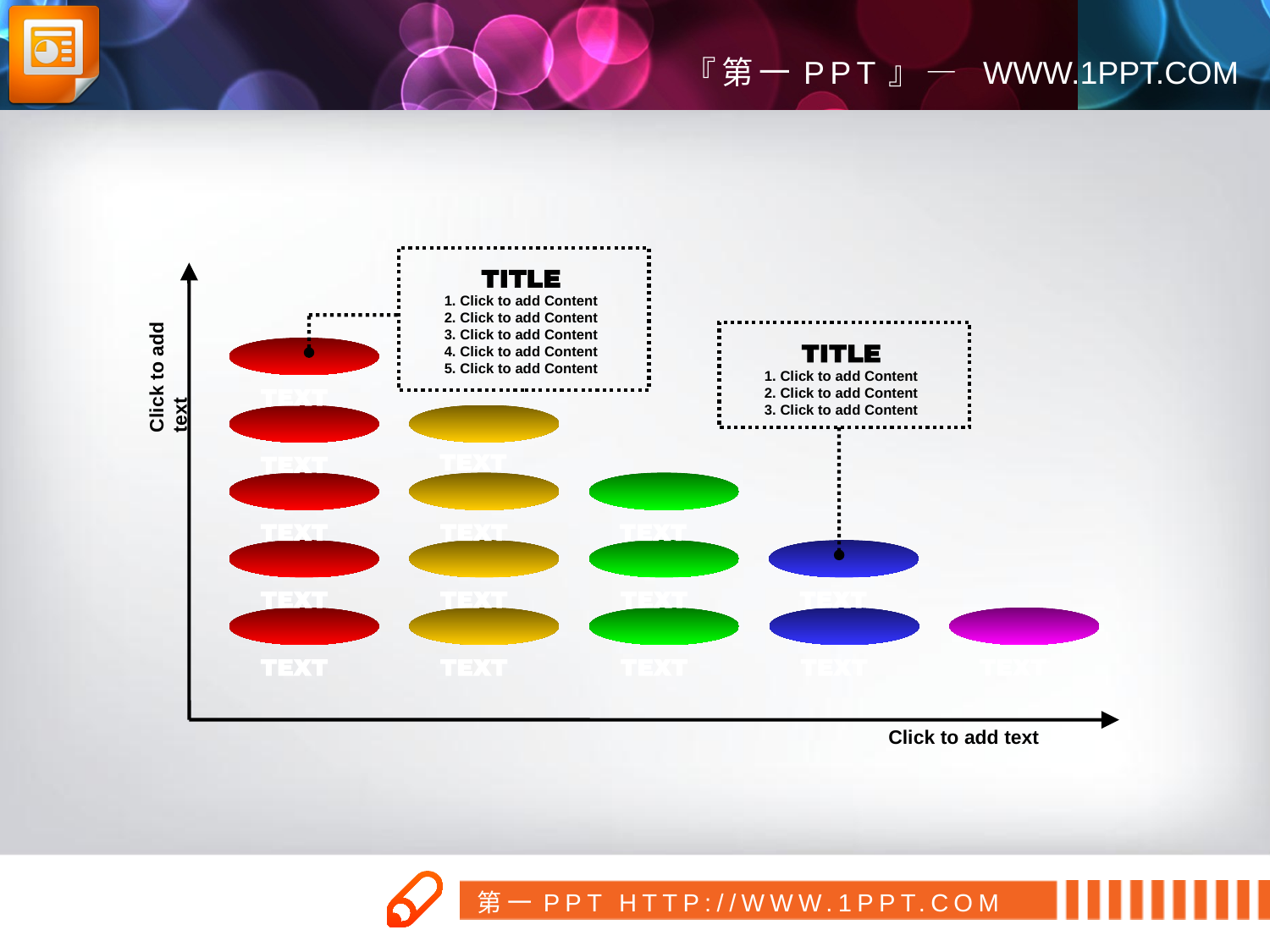

TITLE
1. Click to add Content
2. Click to add Content
3. Click to add Content
4. Click to add Content
5. Click to add Content

Click to add text
TITLE
1. Click to add Content
2. Click to add Content
3. Click to add Content

TEXT

TEXT
TEXT

TEXT
TEXT
TEXT

TEXT
TEXT
TEXT
TEXT

TEXT
TEXT
TEXT
TEXT
TEXT

Click to add text